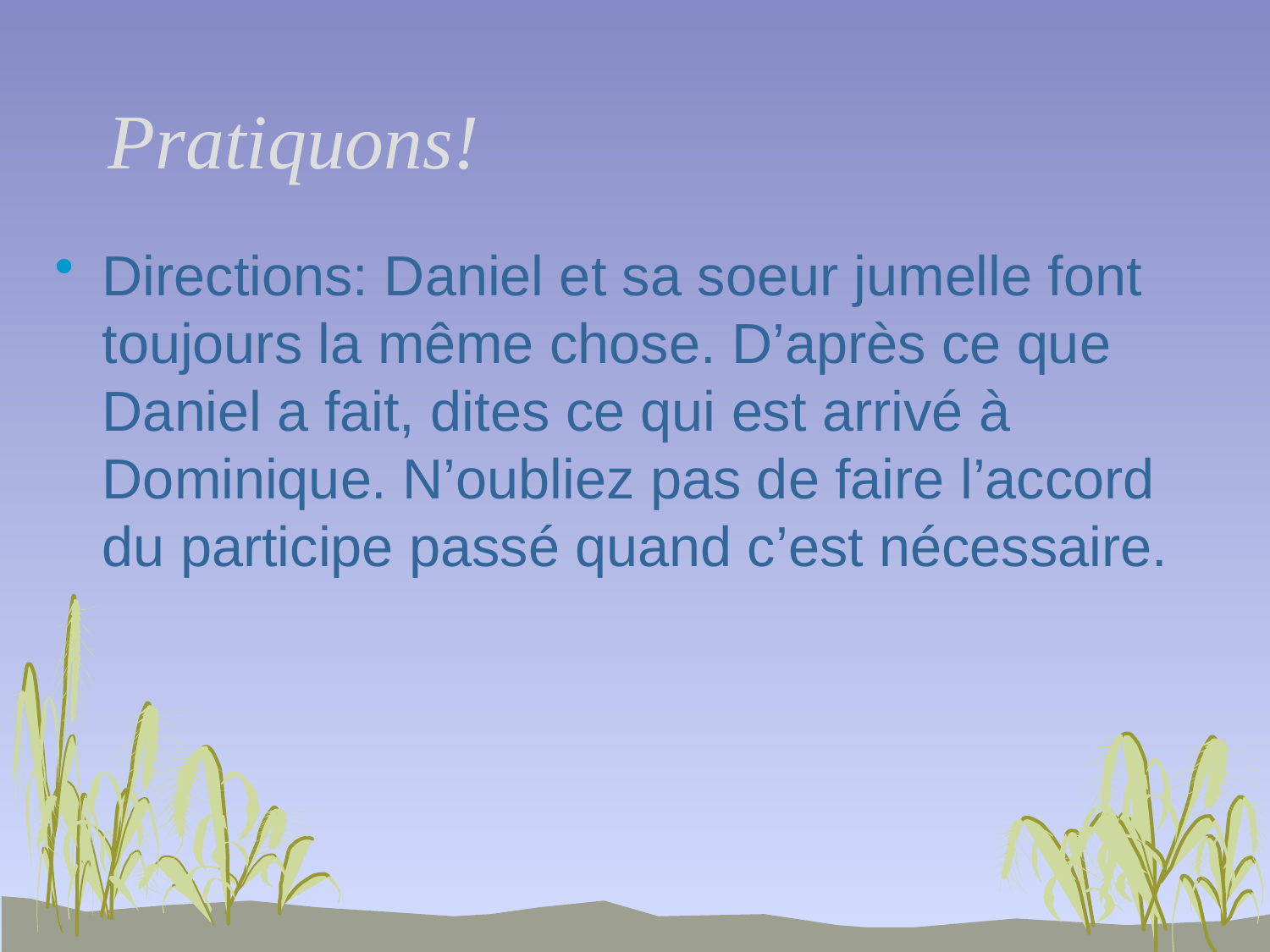

# Pratiquons!
Directions: Daniel et sa soeur jumelle font toujours la même chose. D’après ce que Daniel a fait, dites ce qui est arrivé à Dominique. N’oubliez pas de faire l’accord du participe passé quand c’est nécessaire.